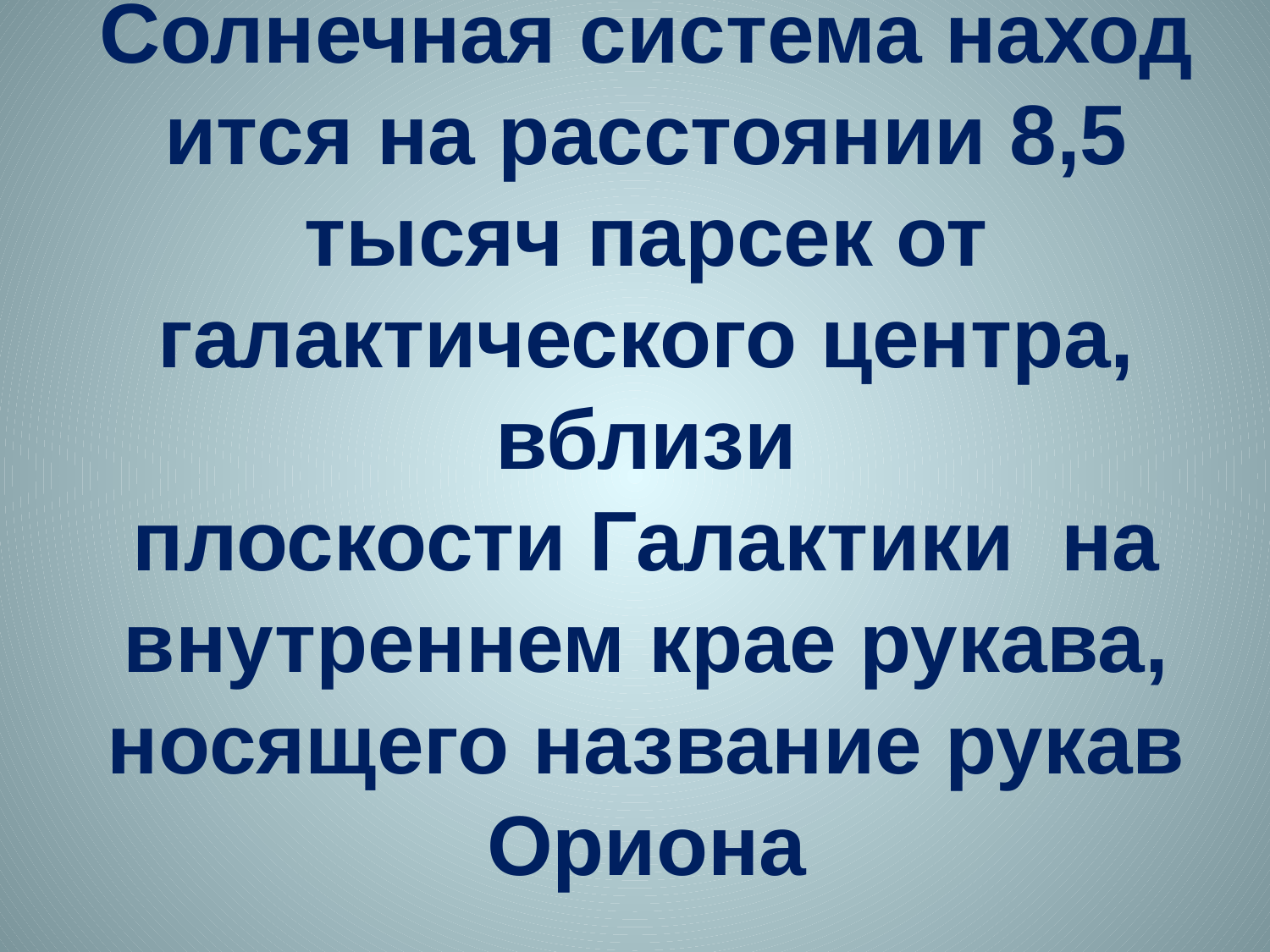

# Солнечная система находится на расстоянии 8,5 тысяч парсек от галактического центра, вблизи плоскости Галактики  на внутреннем крае рукава, носящего название рукав Ориона